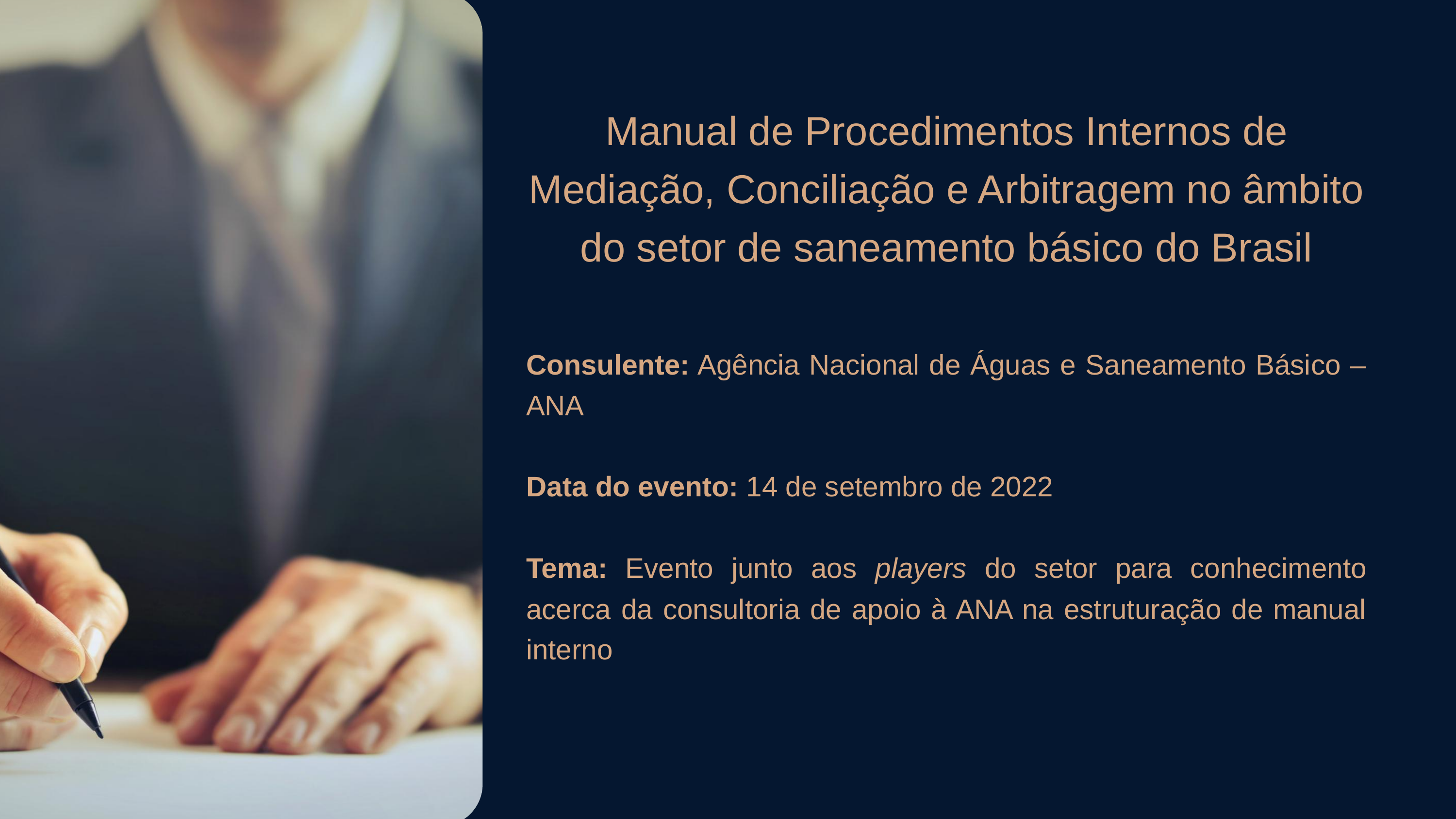

Manual de Procedimentos Internos de Mediação, Conciliação e Arbitragem no âmbito do setor de saneamento básico do Brasil

Consulente: Agência Nacional de Águas e Saneamento Básico – ANA

Data do evento: 14 de setembro de 2022

Tema: Evento junto aos players do setor para conhecimento acerca da consultoria de apoio à ANA na estruturação de manual interno